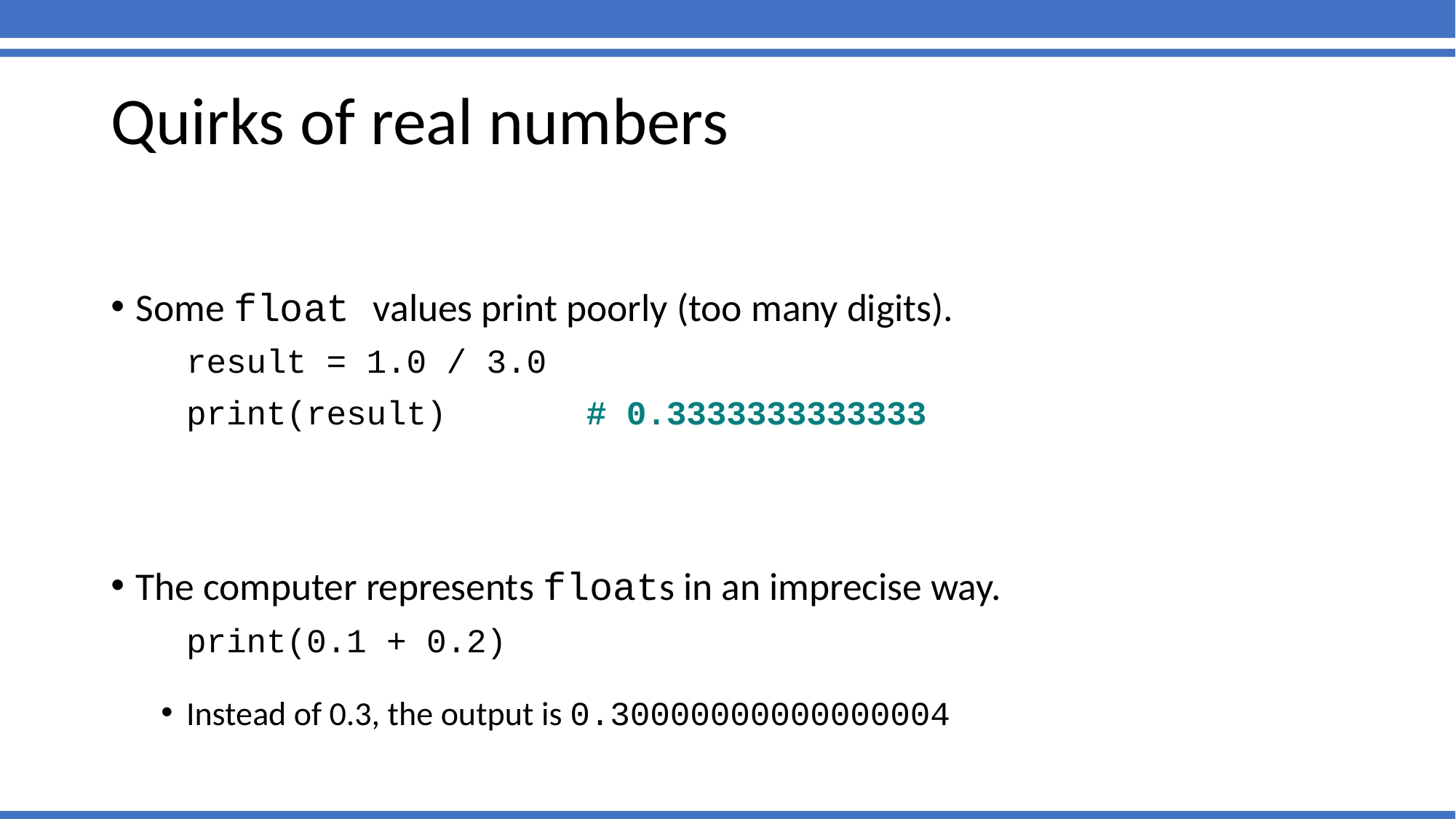

# Quirks of real numbers

Some float values print poorly (too many digits).
	result = 1.0 / 3.0
	print(result)       # 0.3333333333333

The computer represents floats in an imprecise way.
	print(0.1 + 0.2)

Instead of 0.3, the output is 0.30000000000000004